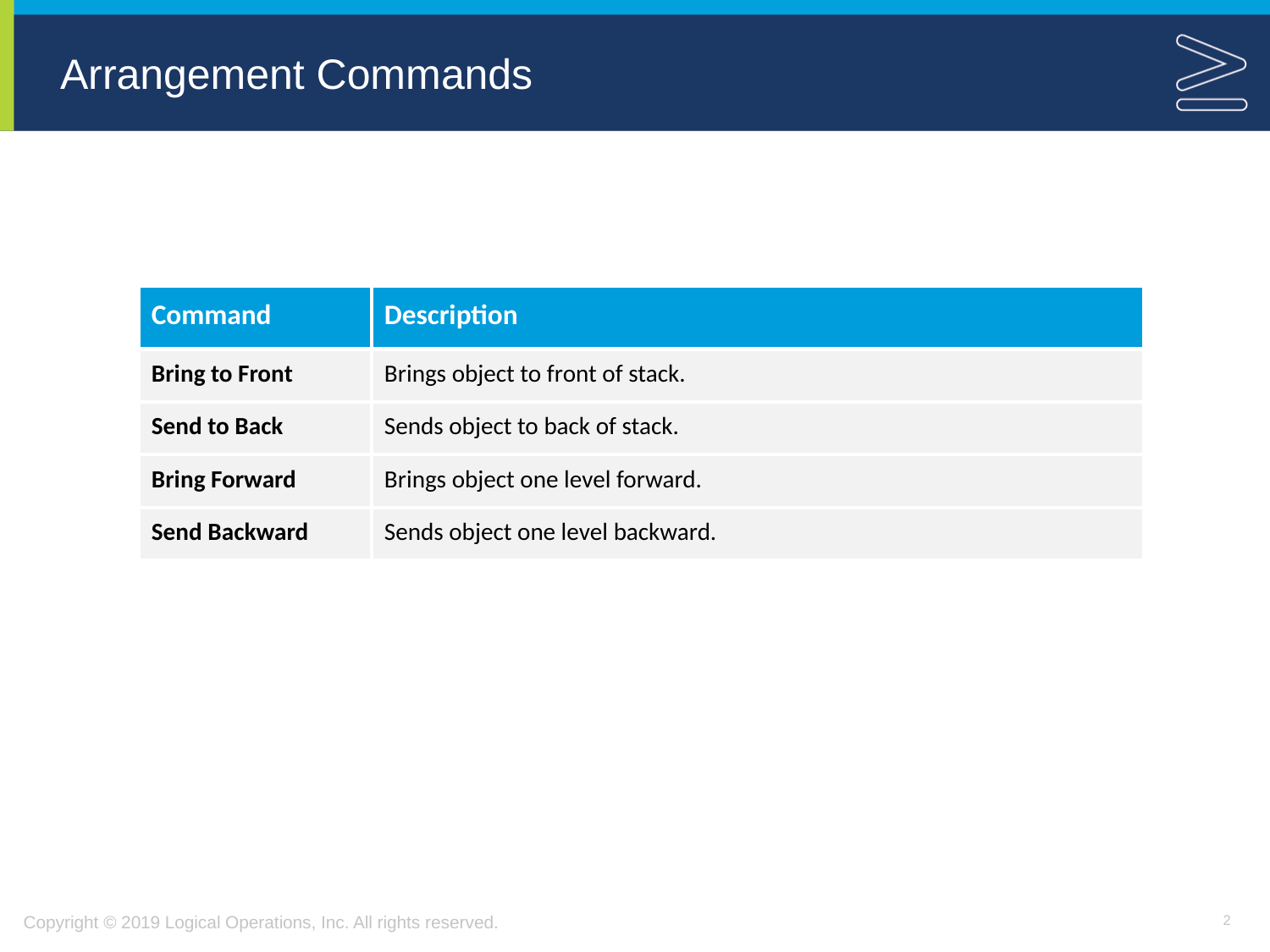

# Arrangement Commands
| Command | Description |
| --- | --- |
| Bring to Front | Brings object to front of stack. |
| Send to Back | Sends object to back of stack. |
| Bring Forward | Brings object one level forward. |
| Send Backward | Sends object one level backward. |
2